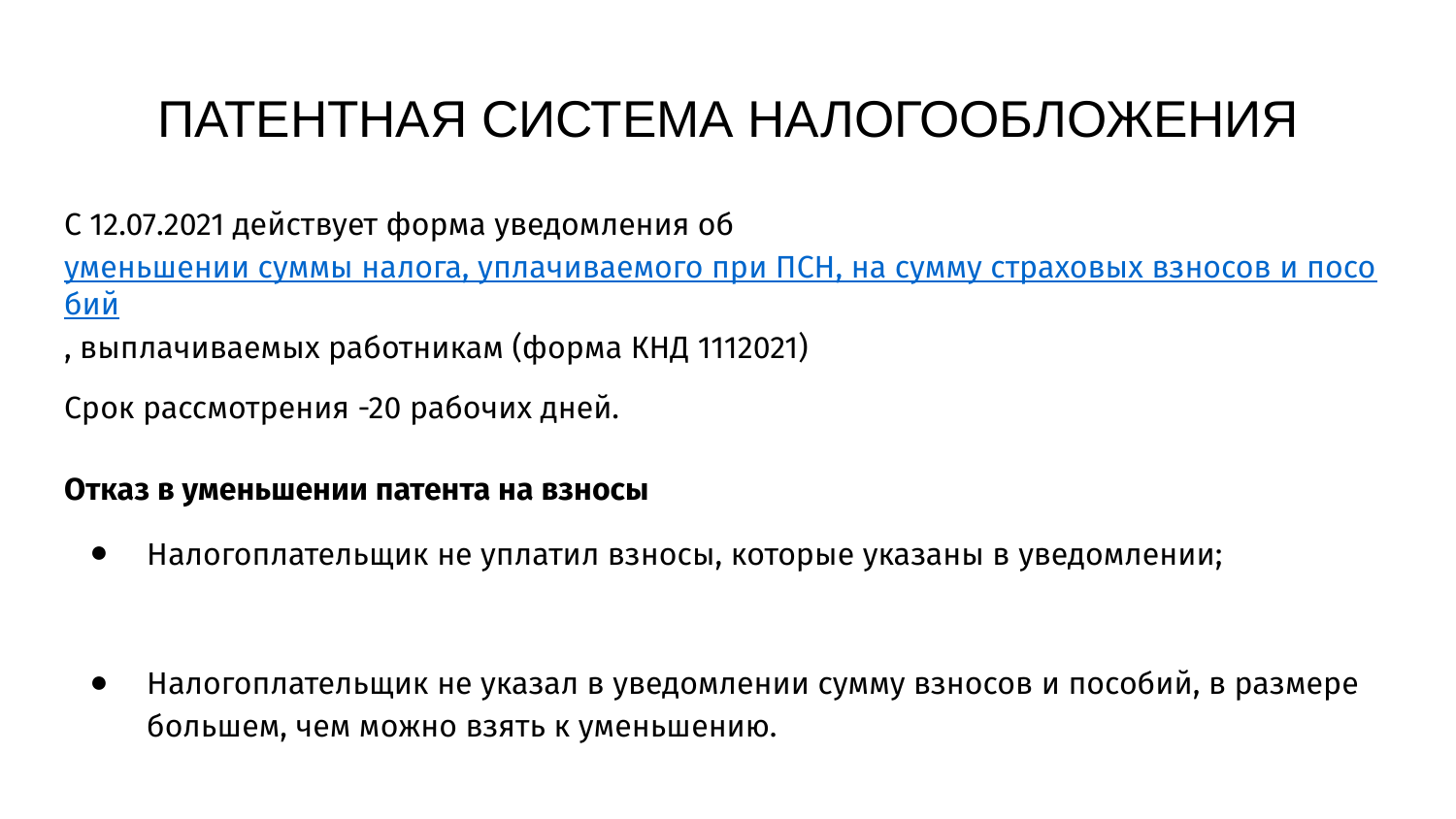

# ПАТЕНТНАЯ СИСТЕМА НАЛОГООБЛОЖЕНИЯ
С 12.07.2021 действует форма уведомления об уменьшении суммы налога, уплачиваемого при ПСН, на сумму страховых взносов и пособий, выплачиваемых работникам (форма КНД 1112021)
Срок рассмотрения -20 рабочих дней.
Отказ в уменьшении патента на взносы
Налогоплательщик не уплатил взносы, которые указаны в уведомлении;

Налогоплательщик не указал в уведомлении сумму взносов и пособий, в размере большем, чем можно взять к уменьшению.